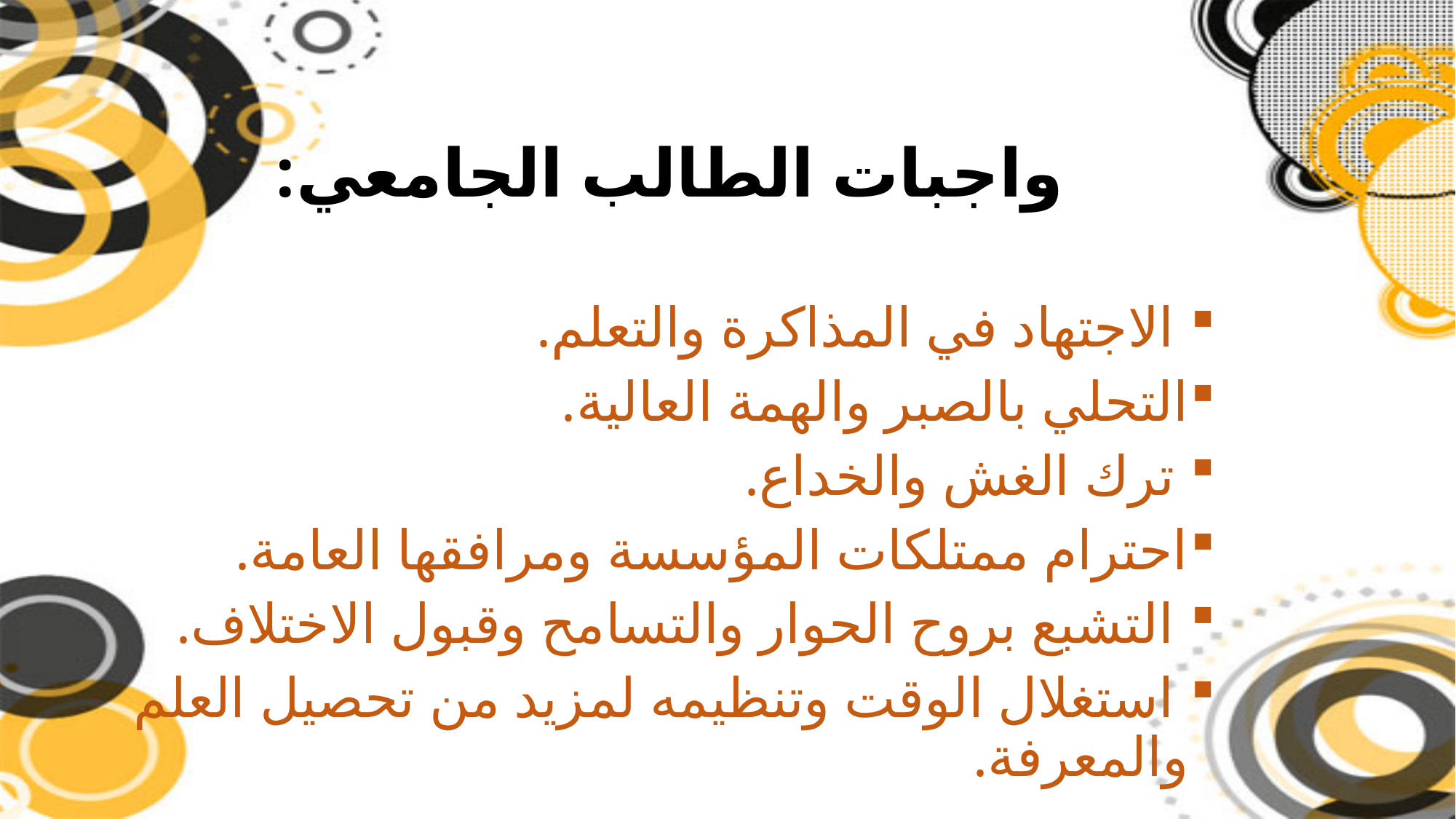

# واجبات الطالب الجامعي:
 الاجتهاد في المذاكرة والتعلم.
التحلي بالصبر والهمة العالية.
 ترك الغش والخداع.
احترام ممتلكات المؤسسة ومرافقها العامة.
 التشبع بروح الحوار والتسامح وقبول الاختلاف.
 استغلال الوقت وتنظيمه لمزيد من تحصيل العلم والمعرفة.